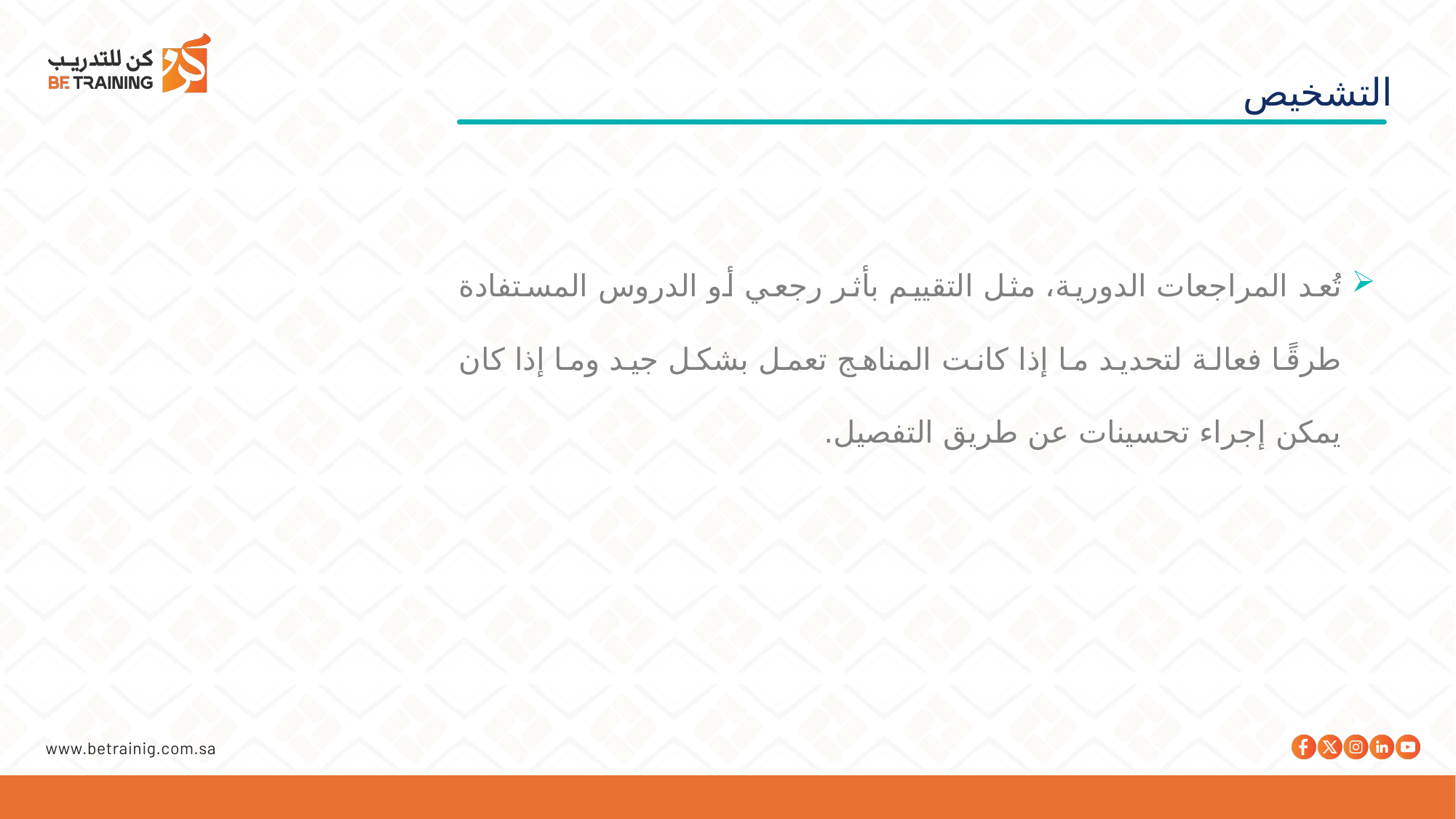

التشخيص
تُعد المراجعات الدورية، مثل التقييم بأثر رجعي أو الدروس المستفادة طرقًا فعالة لتحديد ما إذا كانت المناهج تعمل بشكل جيد وما إذا كان يمكن إجراء تحسينات عن طريق التفصيل.